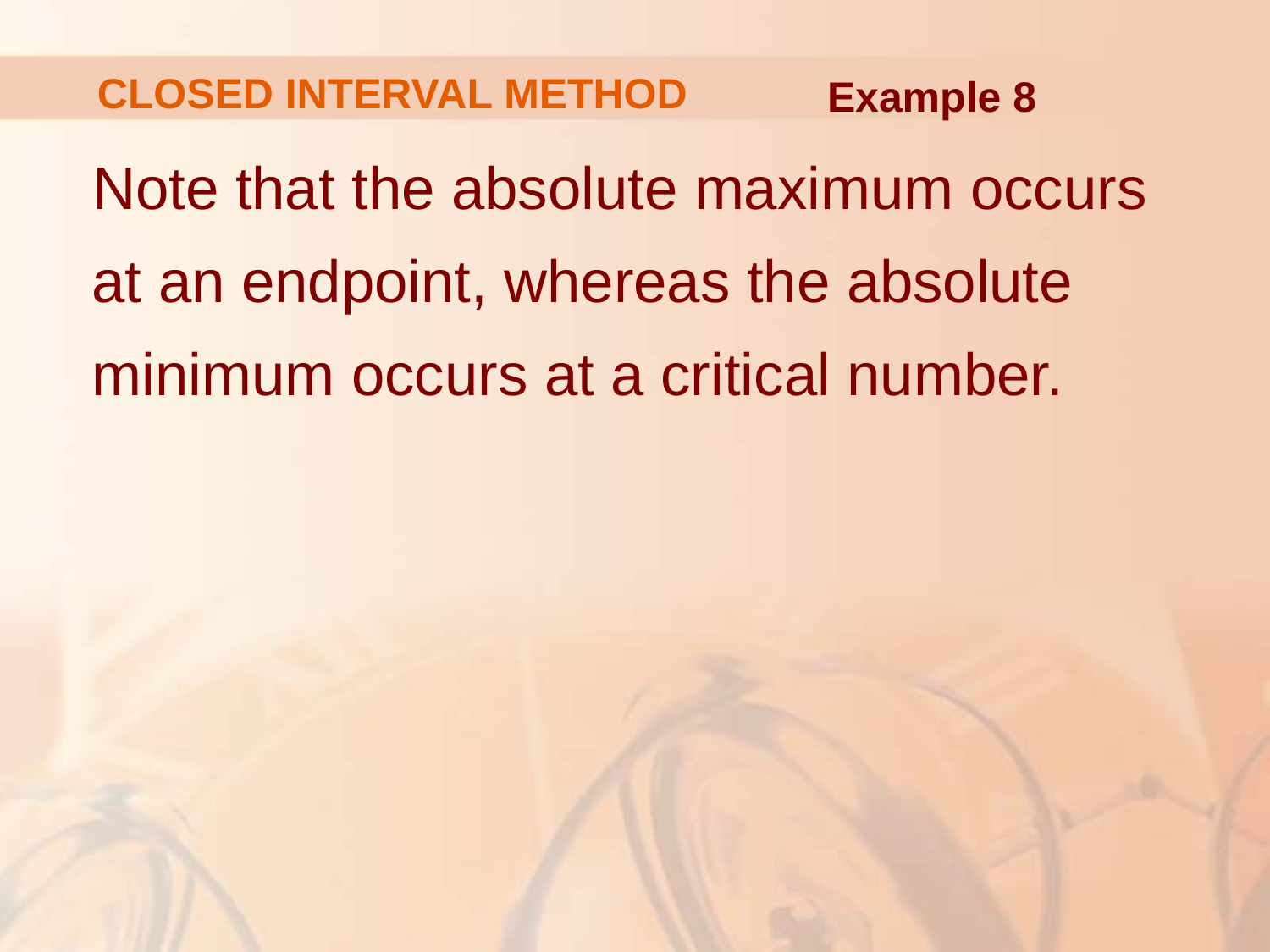

# CLOSED INTERVAL METHOD
Example 8
Note that the absolute maximum occurs
at an endpoint, whereas the absolute minimum occurs at a critical number.